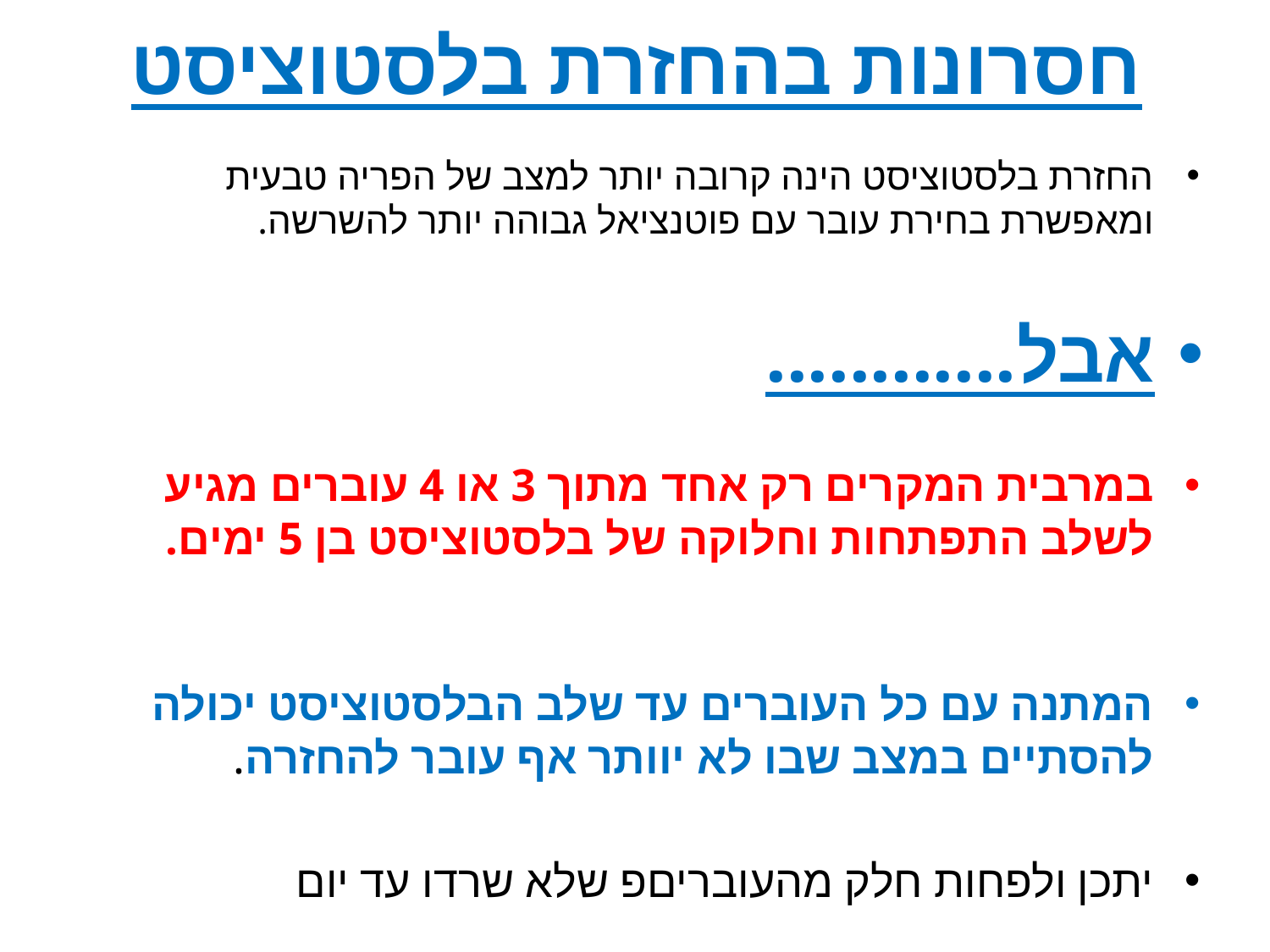

# חסרונות בהחזרת בלסטוציסט
החזרת בלסטוציסט הינה קרובה יותר למצב של הפריה טבעית ומאפשרת בחירת עובר עם פוטנציאל גבוהה יותר להשרשה.

אבל............

במרבית המקרים רק אחד מתוך 3 או 4 עוברים מגיע לשלב התפתחות וחלוקה של בלסטוציסט בן 5 ימים.

המתנה עם כל העוברים עד שלב הבלסטוציסט יכולה להסתיים במצב שבו לא יוותר אף עובר להחזרה.

יתכן ולפחות חלק מהעובריםפ שלא שרדו עד יום